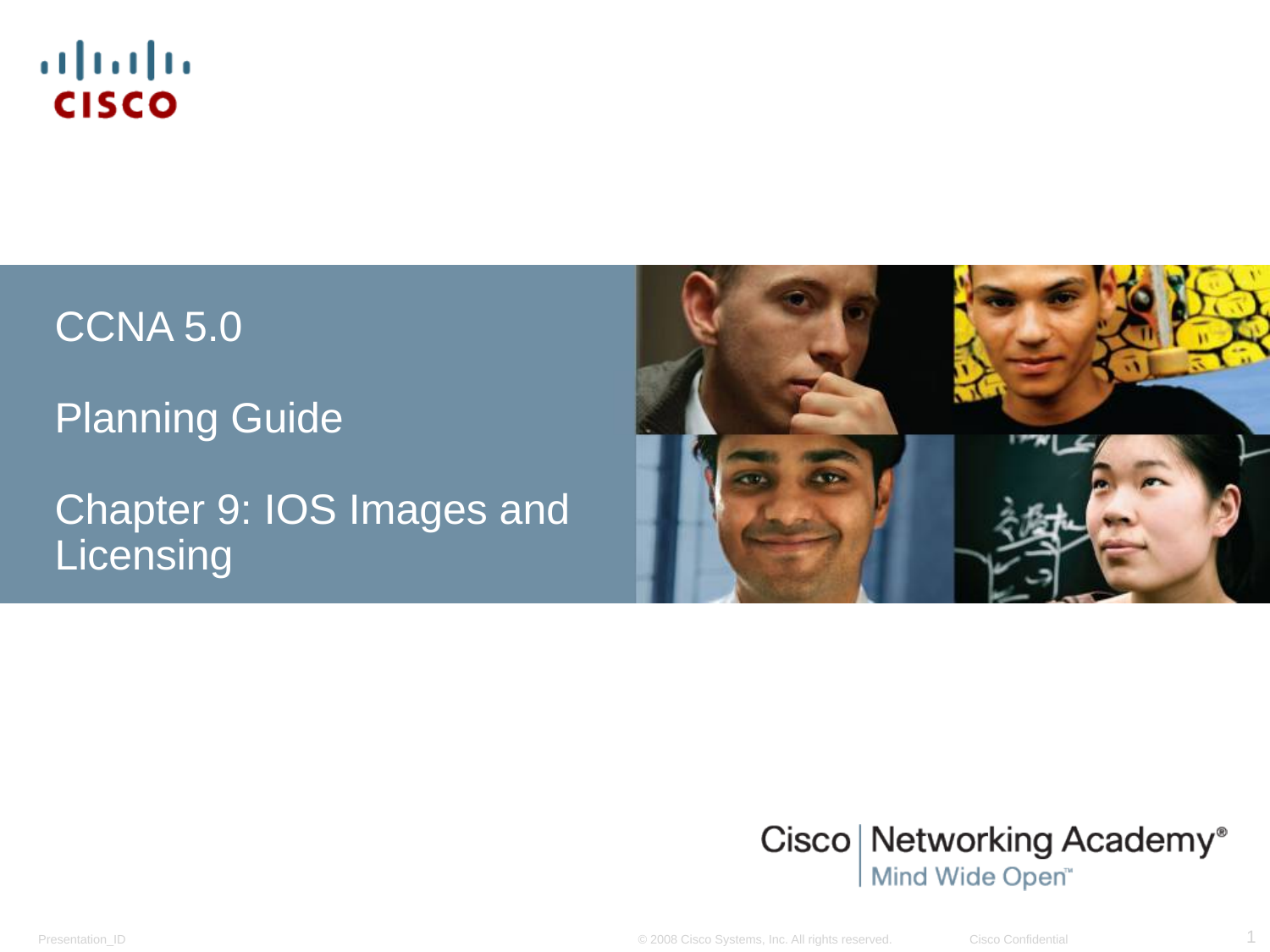

CCNA 5.0
Planning Guide

Chapter 9: IOS Images and Licensing